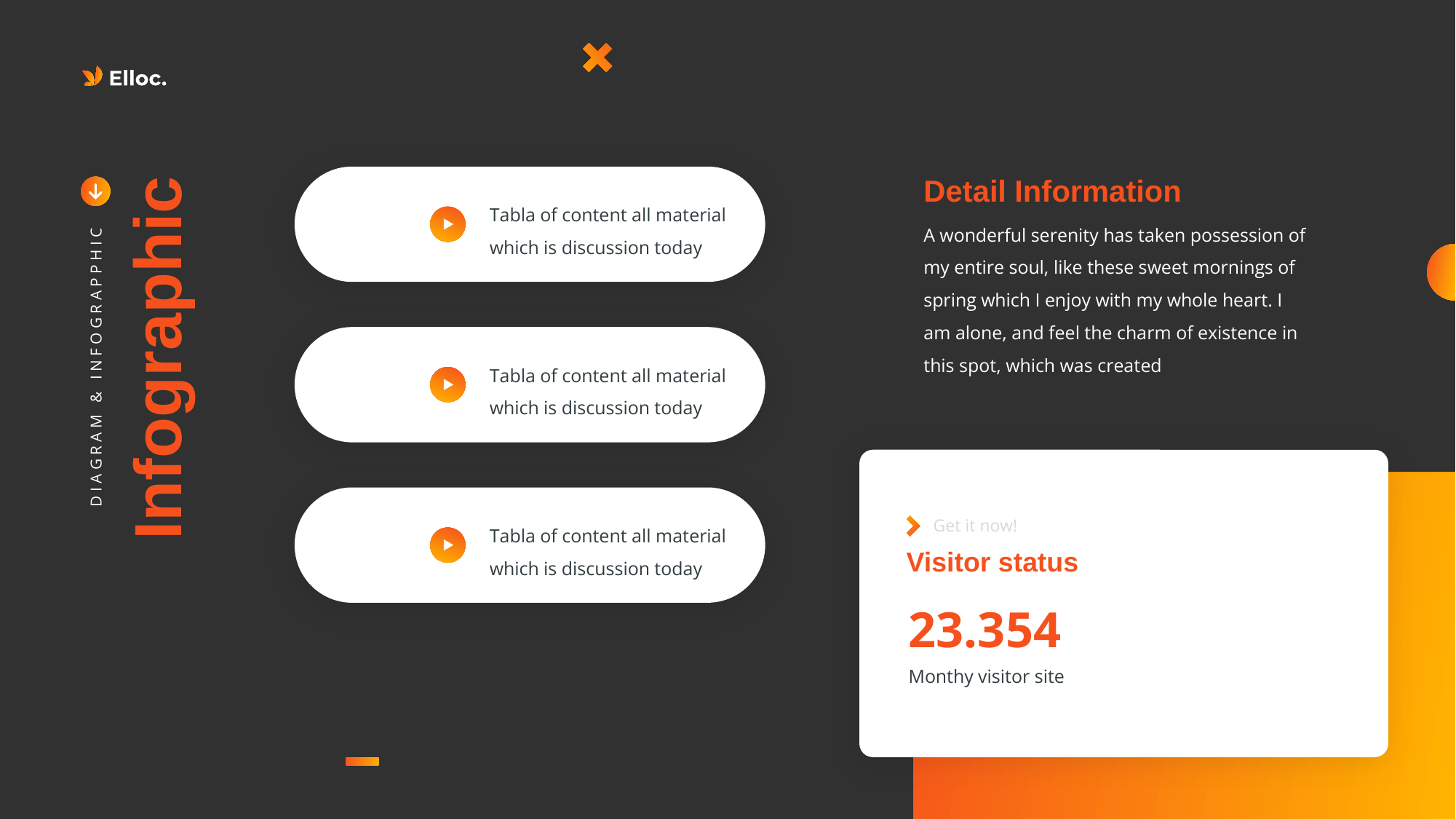

Detail Information

Tabla of content all material which is discussion today

A wonderful serenity has taken possession of my entire soul, like these sweet mornings of spring which I enjoy with my whole heart. I am alone, and feel the charm of existence in this spot, which was created

Tabla of content all material which is discussion today
Infographic

D I A G R A M   &   I N F O G R A P P H I C

Tabla of content all material which is discussion today
Get it now!

Visitor status
23.354
Monthy visitor site